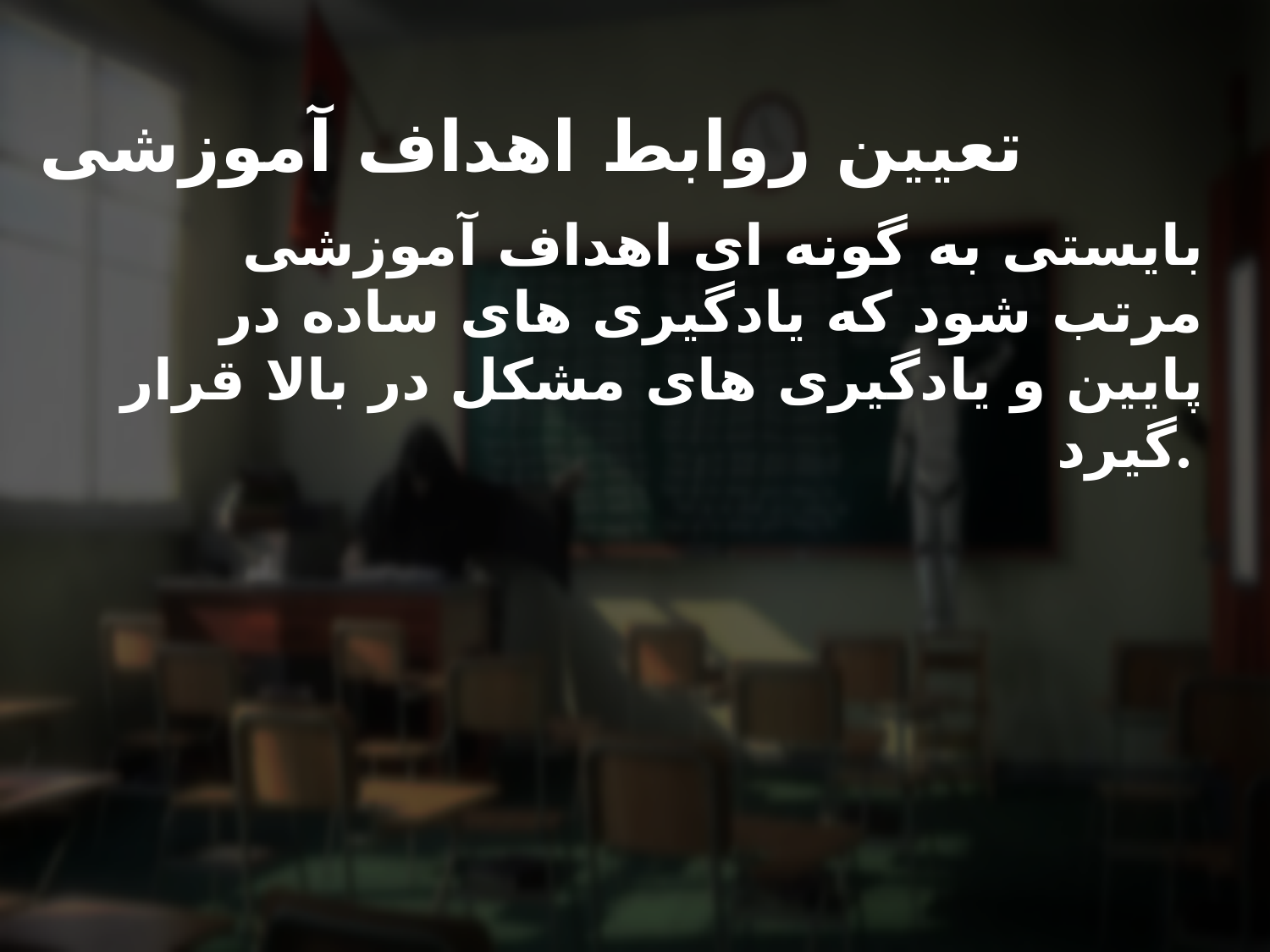

# تعیین روابط اهداف آموزشی
بایستی به گونه ای اهداف آموزشی مرتب شود که یادگیری های ساده در پایین و یادگیری های مشکل در بالا قرار گیرد.